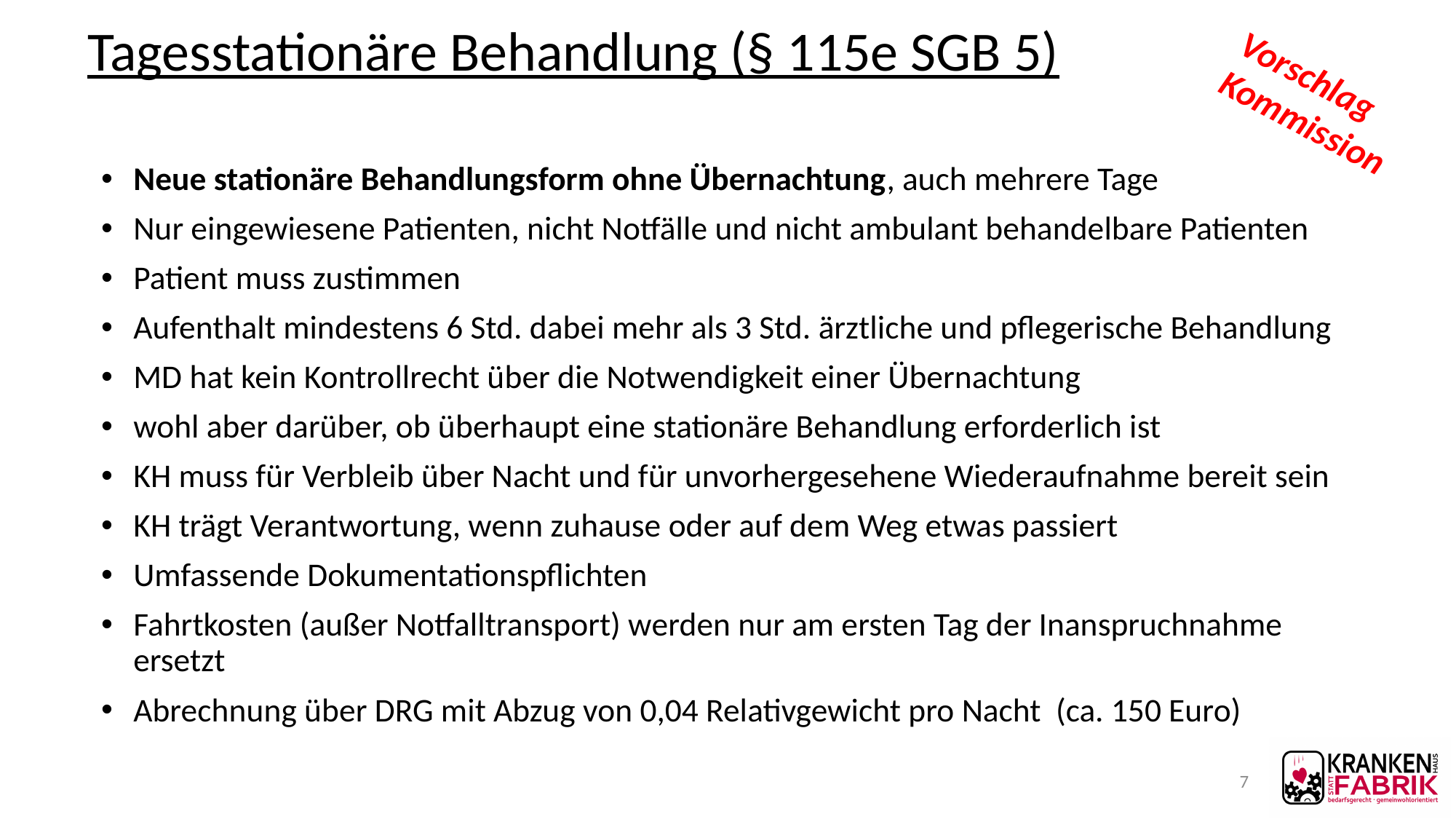

# Tagesstationäre Behandlung (§ 115e SGB 5)
Vorschlag
Kommission
Neue stationäre Behandlungsform ohne Übernachtung, auch mehrere Tage
Nur eingewiesene Patienten, nicht Notfälle und nicht ambulant behandelbare Patienten
Patient muss zustimmen
Aufenthalt mindestens 6 Std. dabei mehr als 3 Std. ärztliche und pflegerische Behandlung
MD hat kein Kontrollrecht über die Notwendigkeit einer Übernachtung
wohl aber darüber, ob überhaupt eine stationäre Behandlung erforderlich ist
KH muss für Verbleib über Nacht und für unvorhergesehene Wiederaufnahme bereit sein
KH trägt Verantwortung, wenn zuhause oder auf dem Weg etwas passiert
Umfassende Dokumentationspflichten
Fahrtkosten (außer Notfalltransport) werden nur am ersten Tag der Inanspruchnahme ersetzt
Abrechnung über DRG mit Abzug von 0,04 Relativgewicht pro Nacht  (ca. 150 Euro)
7